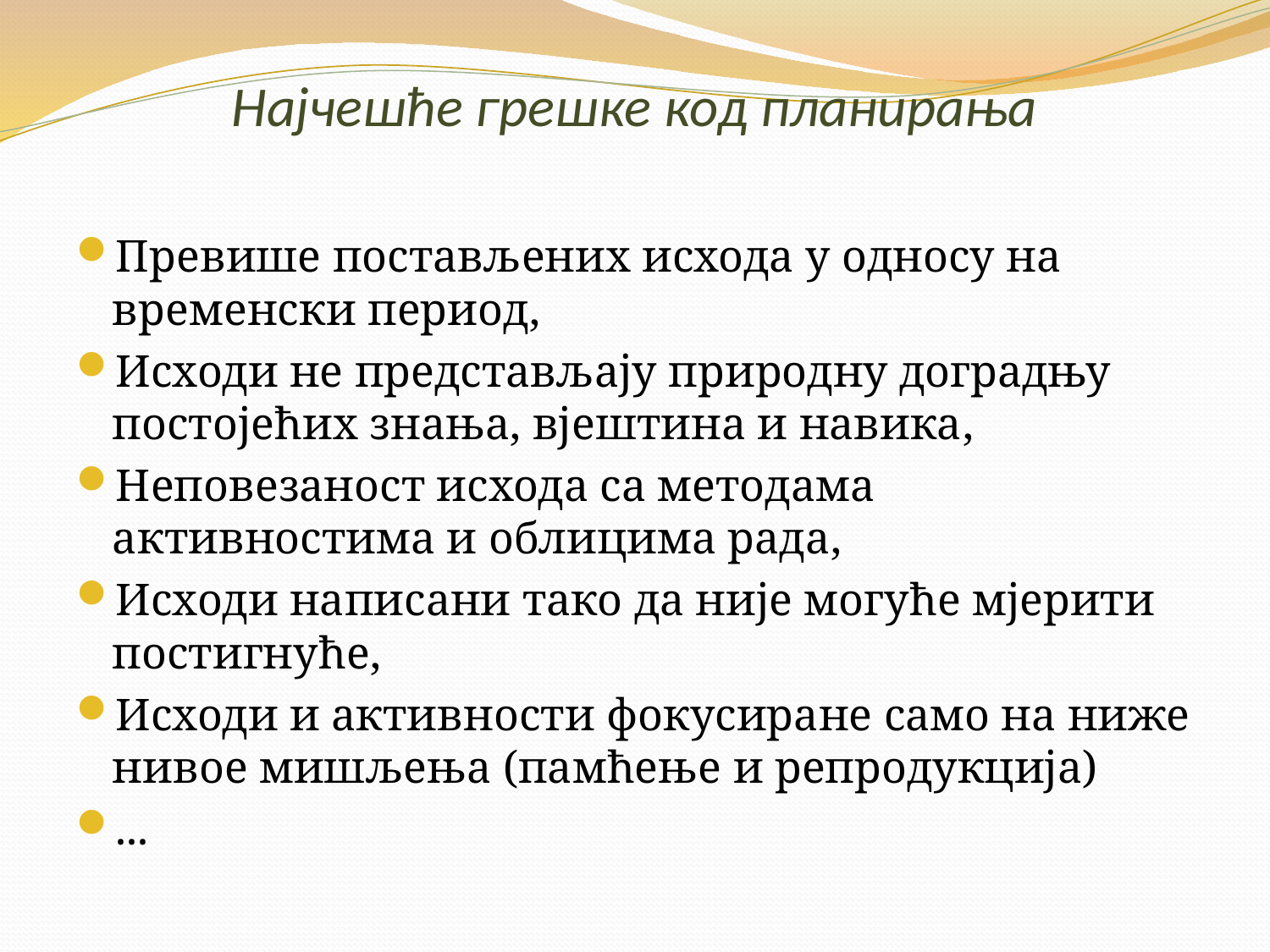

# Најчешће грешке код планирања
Превише постављених исхода у односу на временски период,
Исходи не представљају природну доградњу постојећих знања, вјештина и навика,
Неповезаност исхода са методама активностима и облицима рада,
Исходи написани тако да није могуће мјерити постигнуће,
Исходи и активности фокусиране само на ниже нивое мишљења (памћење и репродукција)
...